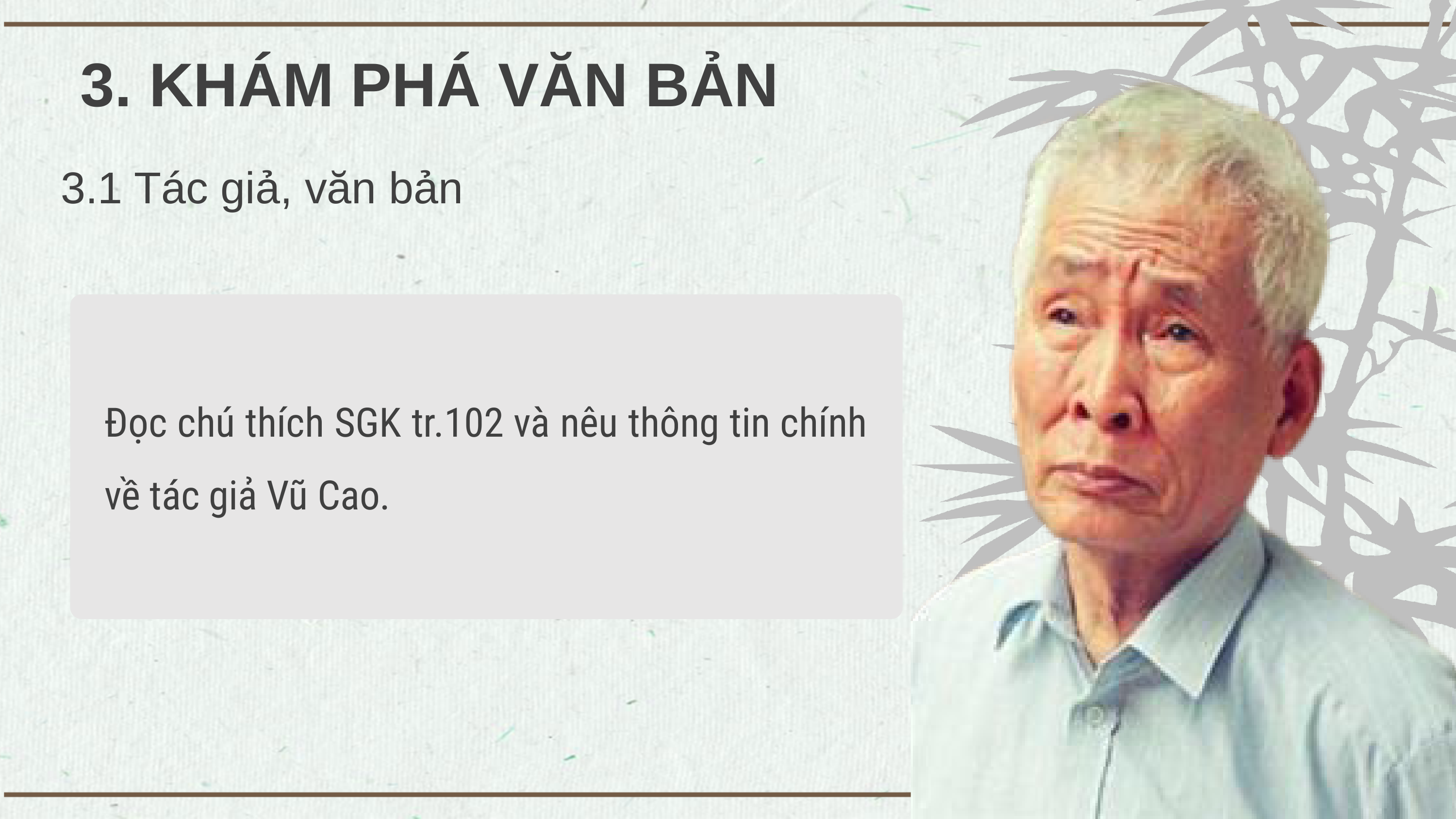

3. KHÁM PHÁ VĂN BẢN
3.1 Tác giả, văn bản

Đọc chú thích SGK tr.102 và nêu thông tin chính về tác giả Vũ Cao.